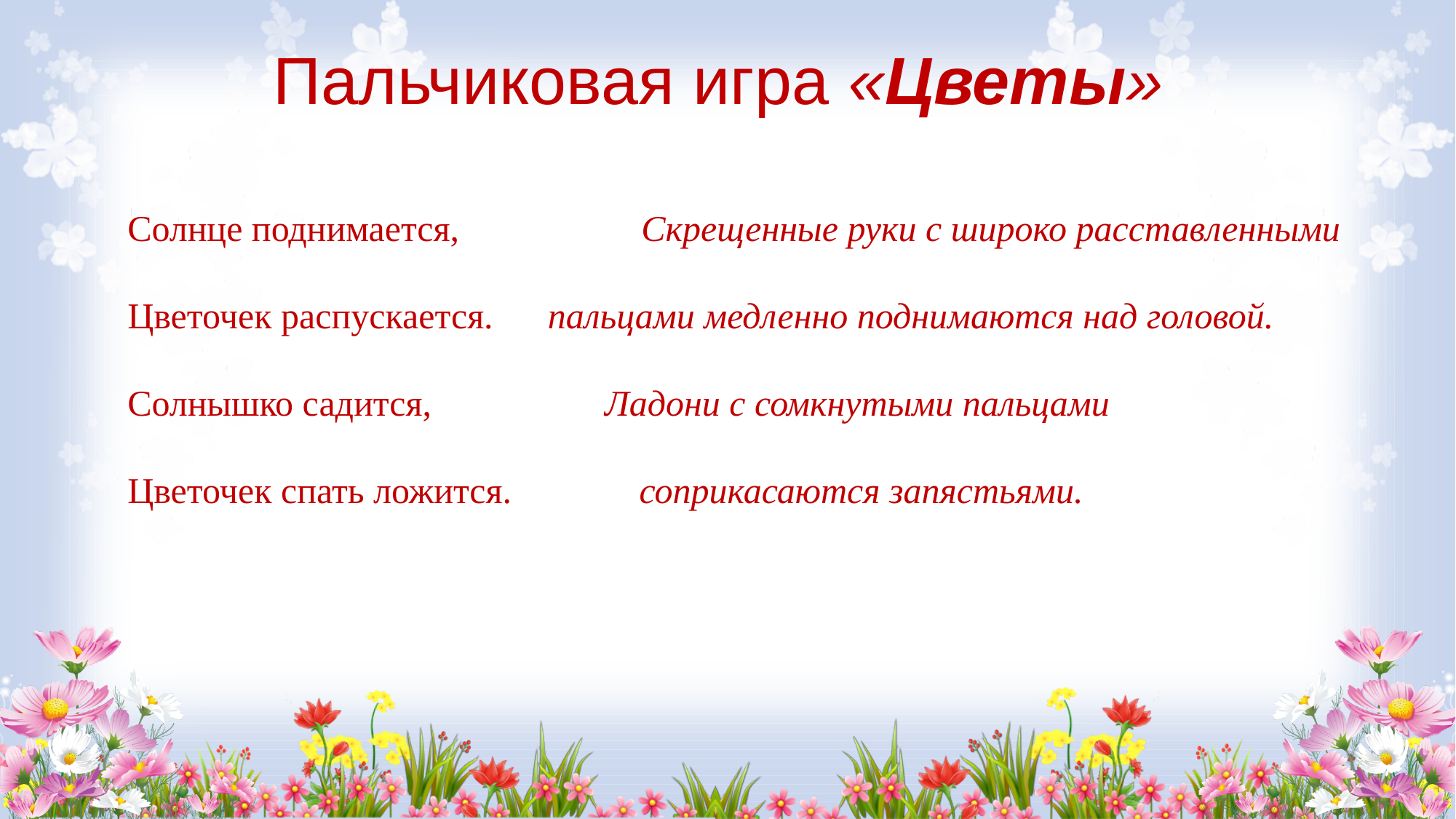

# Пальчиковая игра «Цветы»
Солнце поднимается,                    Скрещенные руки с широко расставленными

Цветочек распускается.      пальцами медленно поднимаются над головой.

Солнышко садится,                   Ладони с сомкнутыми пальцами

Цветочек спать ложится.              соприкасаются запястьями.